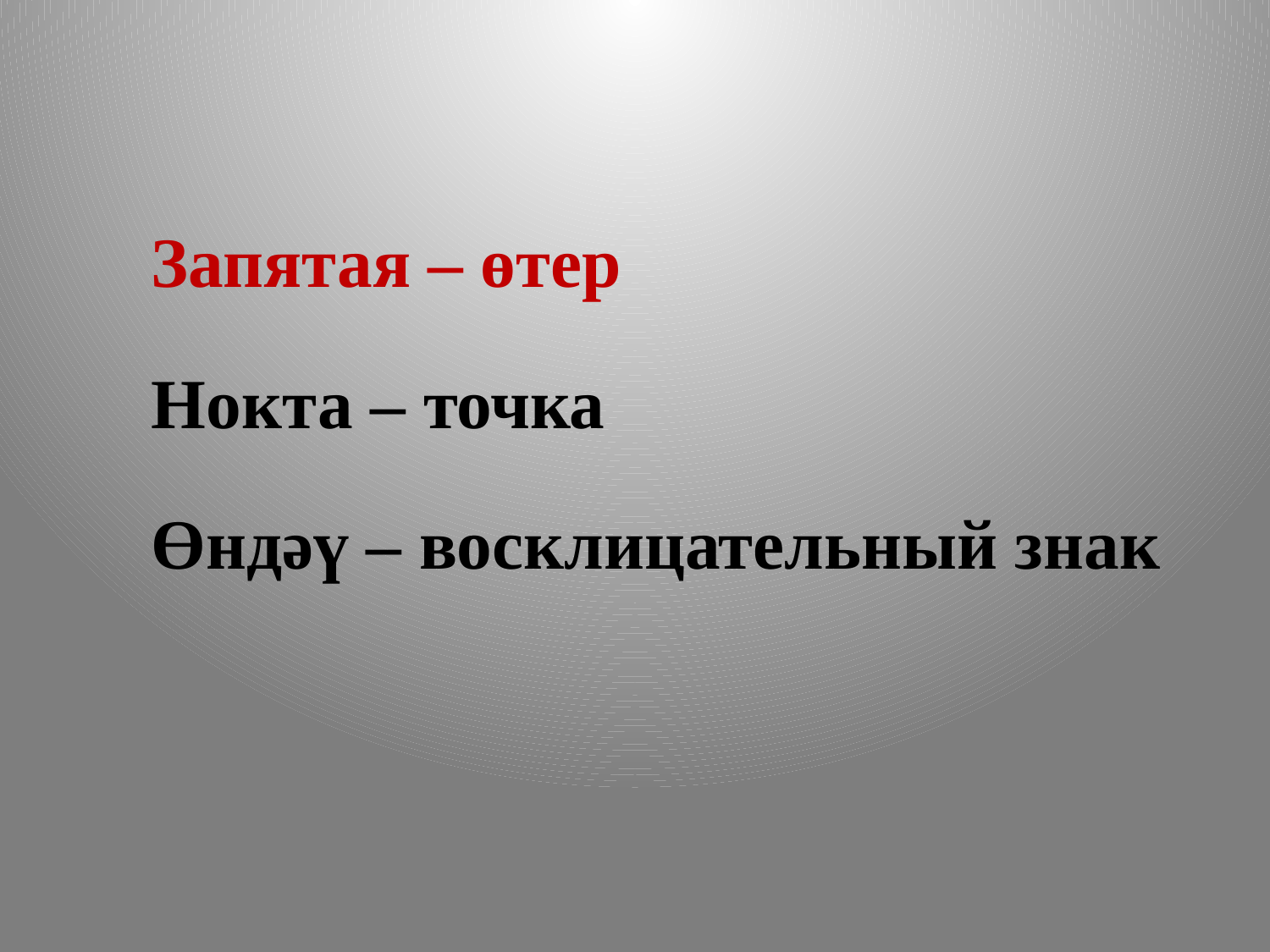

Запятая – өтер
Нокта – точка
Өндәү – восклицательный знак